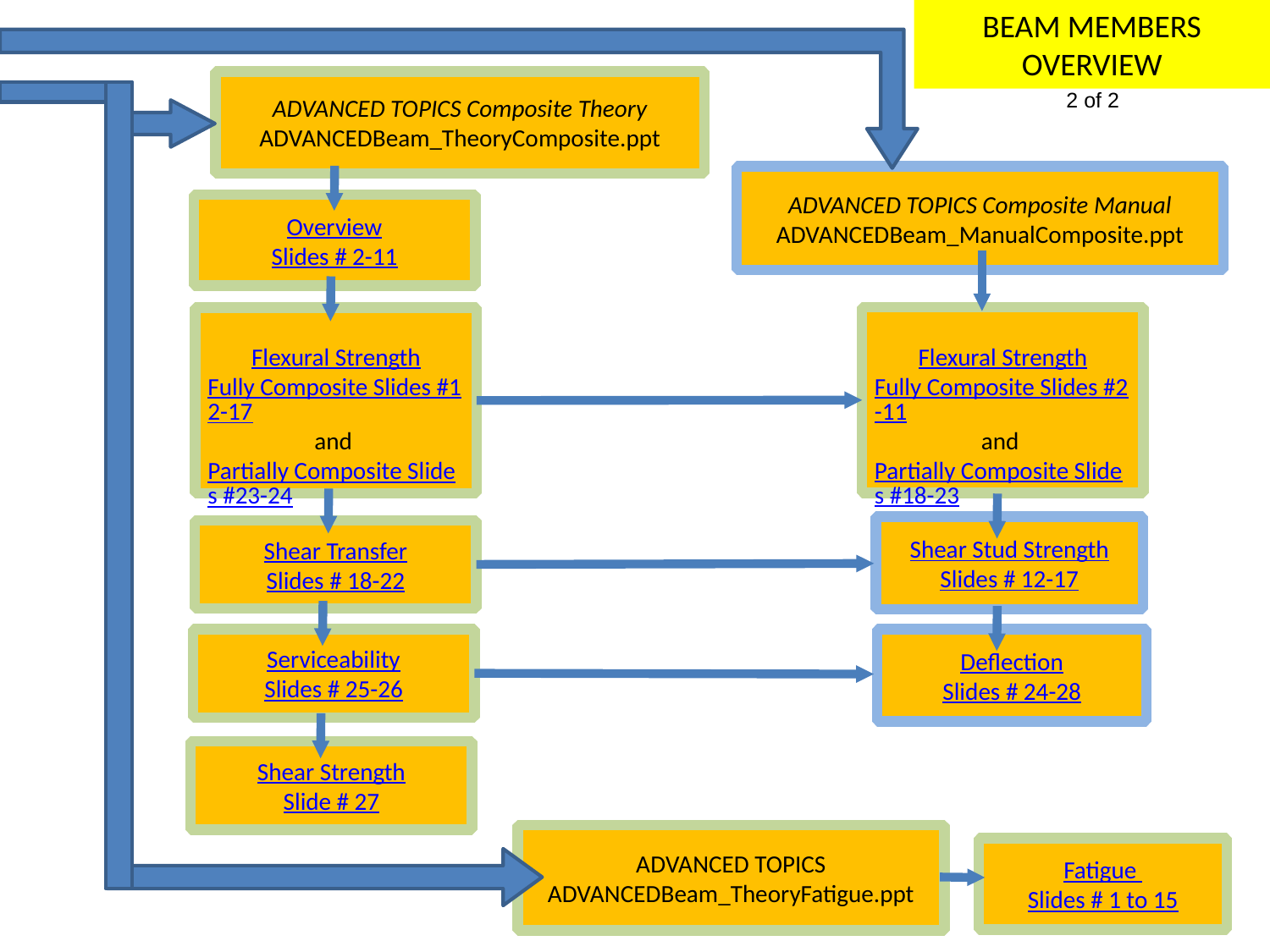

BEAM MEMBERS
OVERVIEW

ADVANCED TOPICS Composite Theory
ADVANCEDBeam_TheoryComposite.ppt
2 of 2

ADVANCED TOPICS Composite Manual
ADVANCEDBeam_ManualComposite.ppt
Overview
Slides # 2-11
Flexural Strength
Fully Composite Slides #2-11
and
Partially Composite Slides #18-23
Flexural Strength
Fully Composite Slides #12-17
and
Partially Composite Slides #23-24

Shear Stud Strength
Slides # 12-17
Shear Transfer
Slides # 18-22

Serviceability
Slides # 25-26
Deflection
Slides # 24-28
Shear Strength
Slide # 27
ADVANCED TOPICS
ADVANCEDBeam_TheoryFatigue.ppt
Fatigue
Slides # 1 to 15